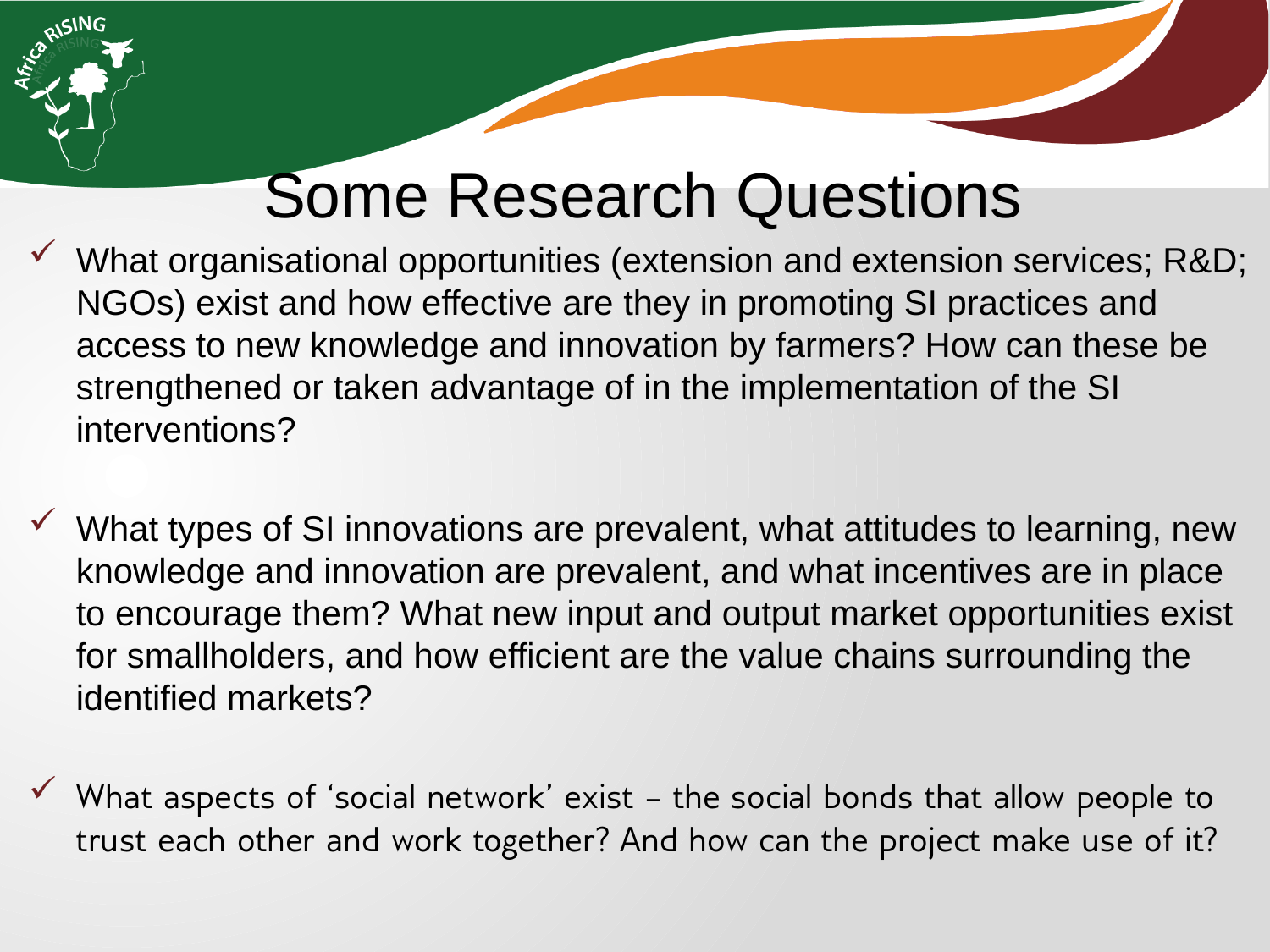

Some Research Questions
What organisational opportunities (extension and extension services; R&D; NGOs) exist and how effective are they in promoting SI practices and access to new knowledge and innovation by farmers? How can these be strengthened or taken advantage of in the implementation of the SI interventions?

What types of SI innovations are prevalent, what attitudes to learning, new knowledge and innovation are prevalent, and what incentives are in place to encourage them? What new input and output market opportunities exist for smallholders, and how efficient are the value chains surrounding the identified markets?

What aspects of ‘social network’ exist – the social bonds that allow people to trust each other and work together? And how can the project make use of it?